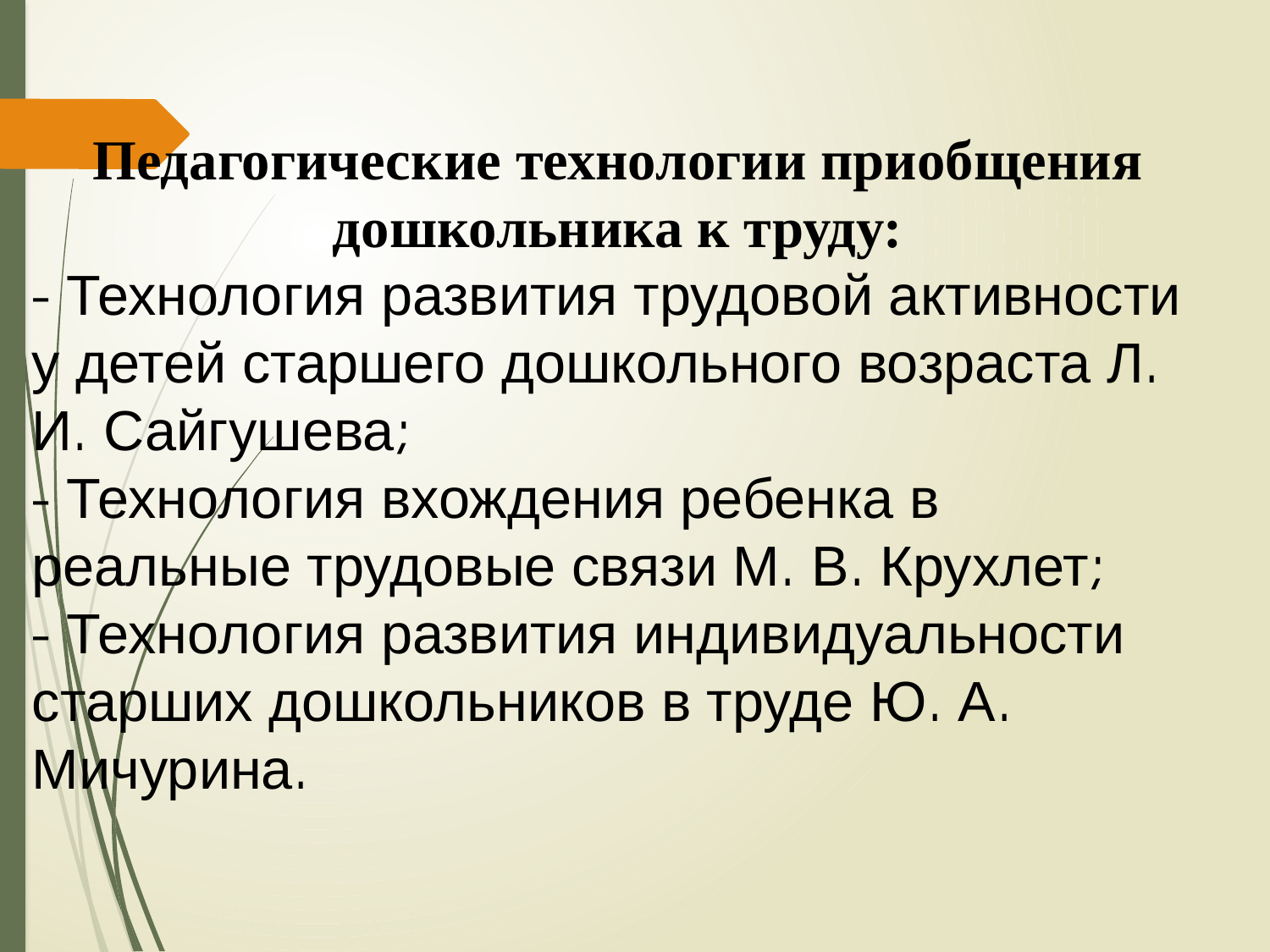

Педагогические технологии приобщения дошкольника к труду:
- Технология развития трудовой активности у детей старшего дошкольного возраста Л. И. Сайгушева;
- Технология вхождения ребенка в реальные трудовые связи М. В. Крухлет;
- Технология развития индивидуальности старших дошкольников в труде Ю. А. Мичурина.